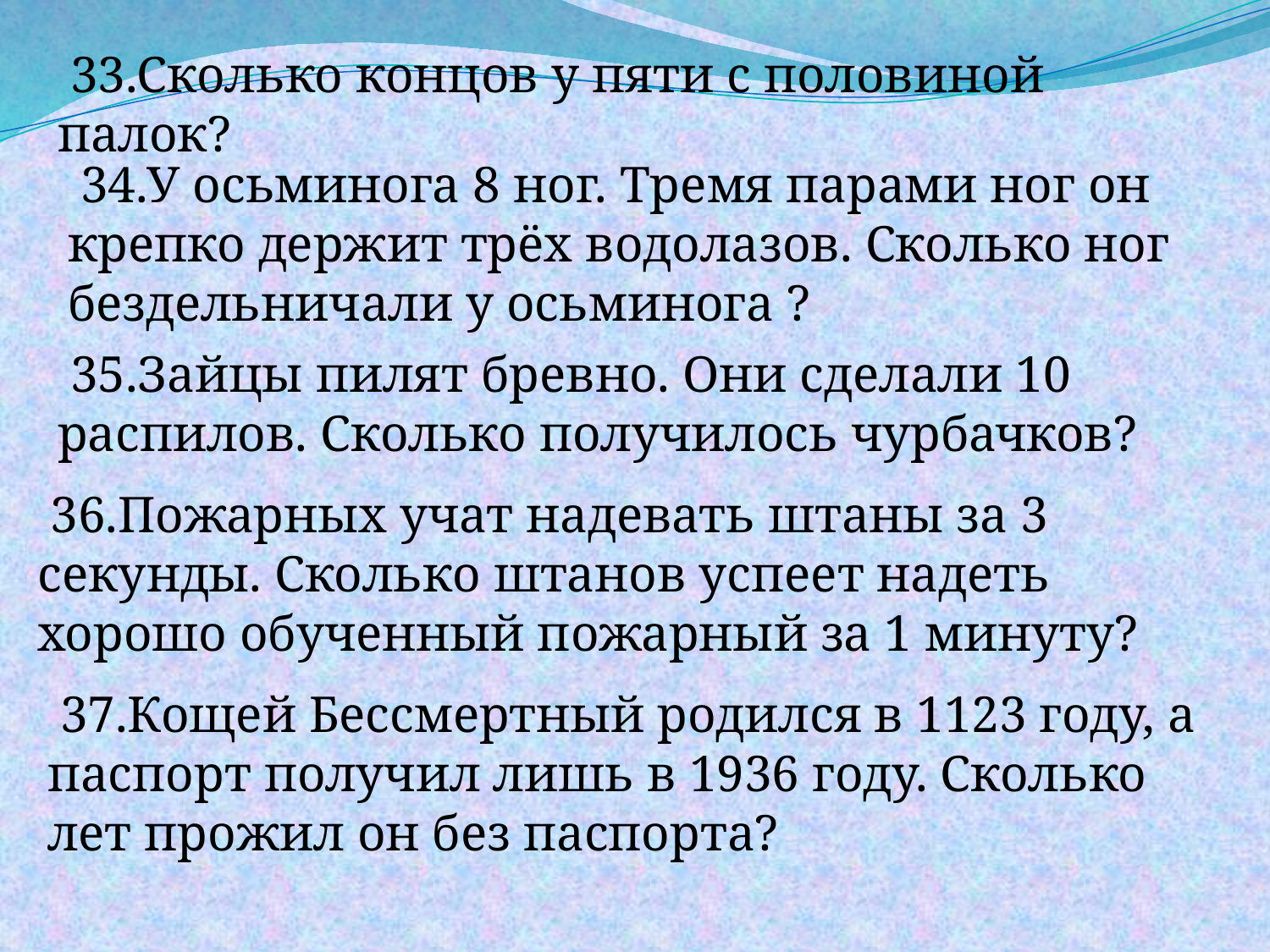

33.Сколько концов у пяти с половиной палок?
 34.У осьминога 8 ног. Тремя парами ног он крепко держит трёх водолазов. Сколько ног бездельничали у осьминога ?
 35.Зайцы пилят бревно. Они сделали 10 распилов. Сколько получилось чурбачков?
 36.Пожарных учат надевать штаны за 3 секунды. Сколько штанов успеет надеть хорошо обученный пожарный за 1 минуту?

 37.Кощей Бессмертный родился в 1123 году, а паспорт получил лишь в 1936 году. Сколько лет прожил он без паспорта?